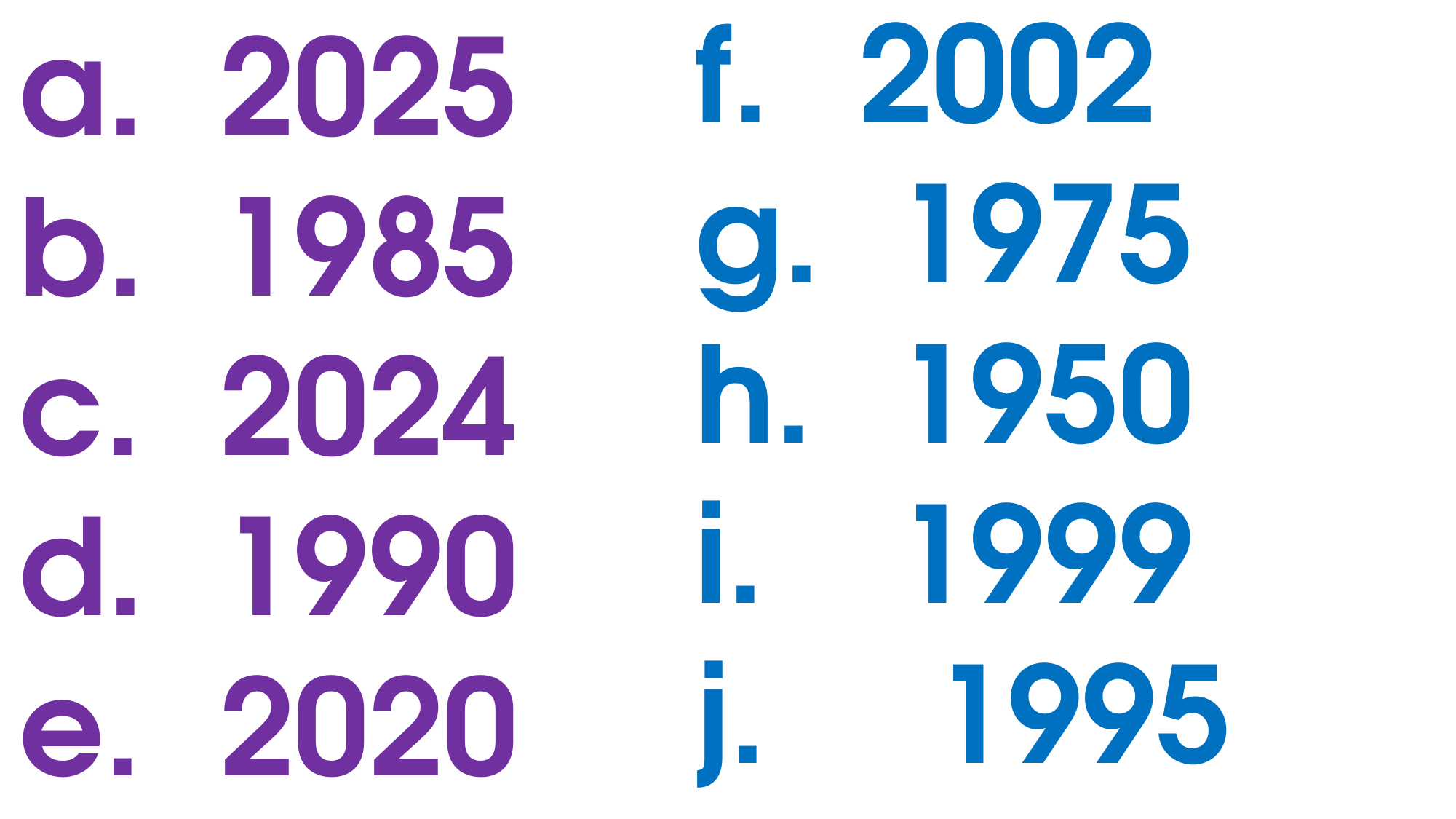

2002
 1975
 1950
 1999
  1995
 2025
 1985
 2024
 1990
 2020